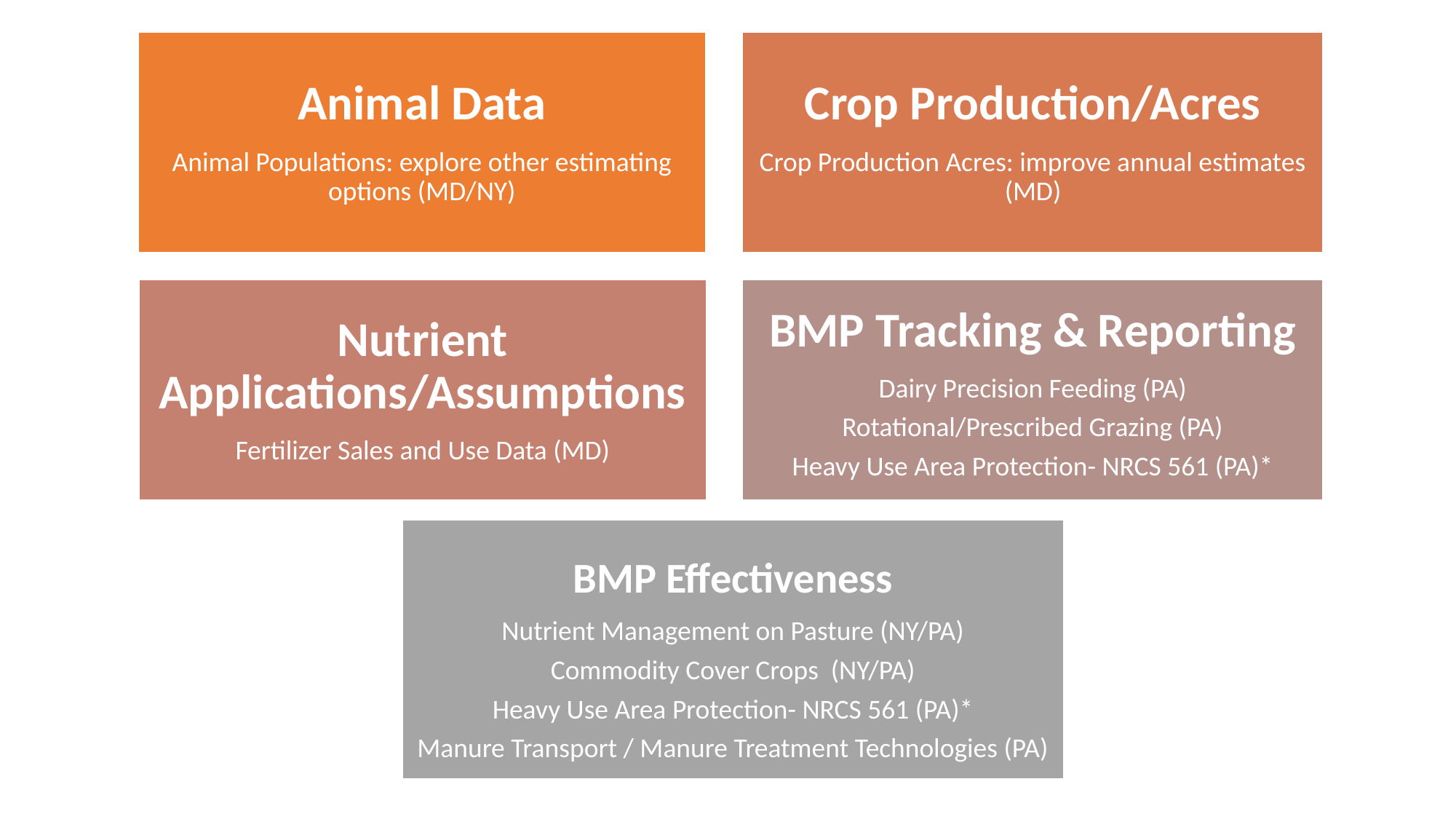

Animal Data
Animal Populations: explore other estimating options (MD/NY)
Crop Production/Acres
Crop Production Acres: improve annual estimates (MD)
Nutrient Applications/Assumptions
Fertilizer Sales and Use Data (MD)

BMP Tracking & Reporting
Dairy Precision Feeding (PA)
Rotational/Prescribed Grazing (PA)
Heavy Use Area Protection- NRCS 561 (PA)*

*
BMP Effectiveness
Nutrient Management on Pasture (NY/PA)
Commodity Cover Crops  (NY/PA)
Heavy Use Area Protection- NRCS 561 (PA)*
Manure Transport / Manure Treatment Technologies (PA)